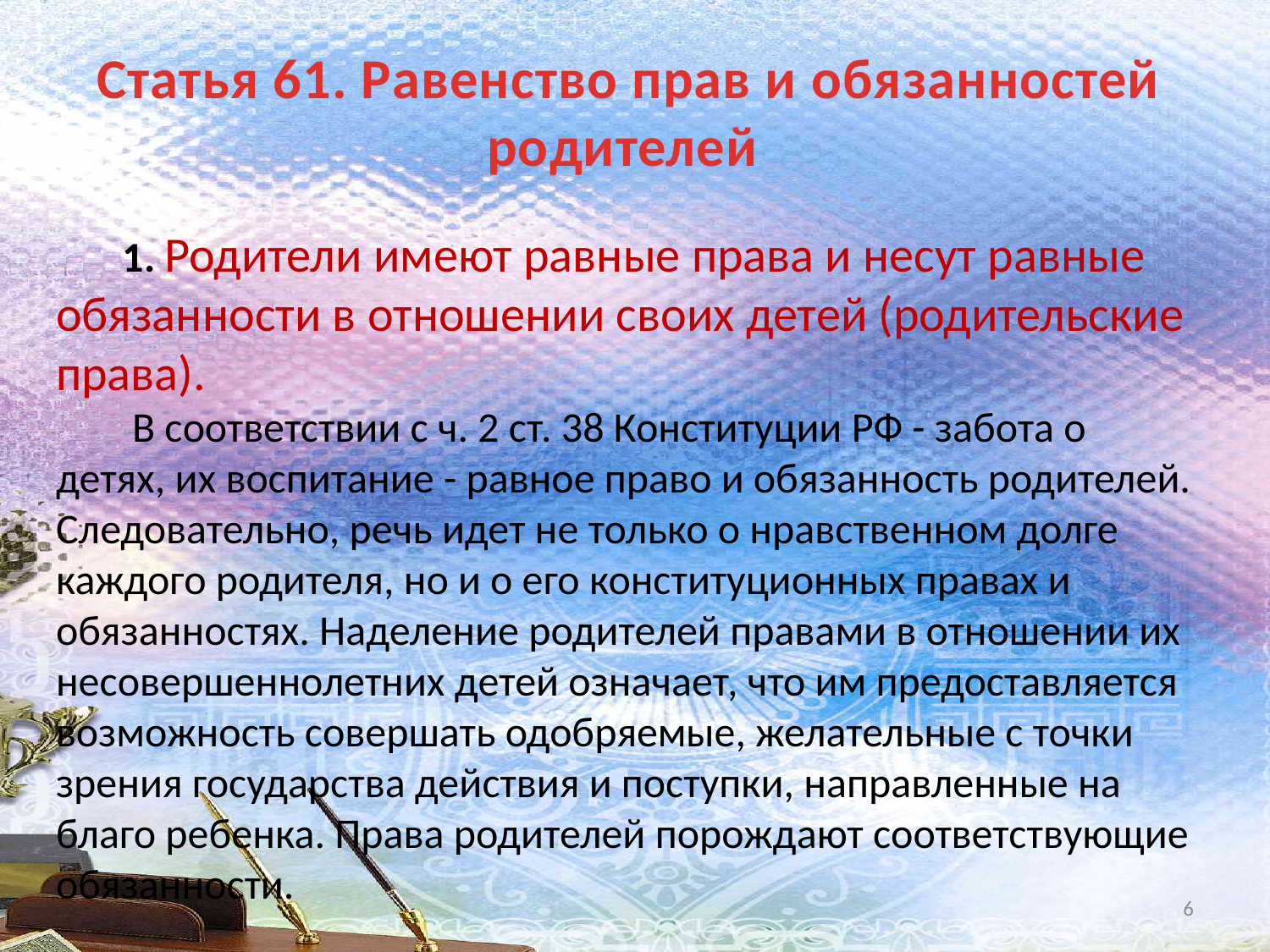

Статья 61. Равенство прав и обязанностей родителей
       1. Родители имеют равные права и несут равные обязанности в отношении своих детей (родительские права).
        В соответствии с ч. 2 ст. 38 Конституции РФ - забота о детях, их воспитание - равное право и обязанность родителей. Следовательно, речь идет не только о нравственном долге каждого родителя, но и о его конституционных правах и обязанностях. Наделение родителей правами в отношении их несовершеннолетних детей означает, что им предоставляется возможность совершать одобряемые, желательные с точки зрения государства действия и поступки, направленные на благо ребенка. Права родителей порождают соответствующие обязанности.
6